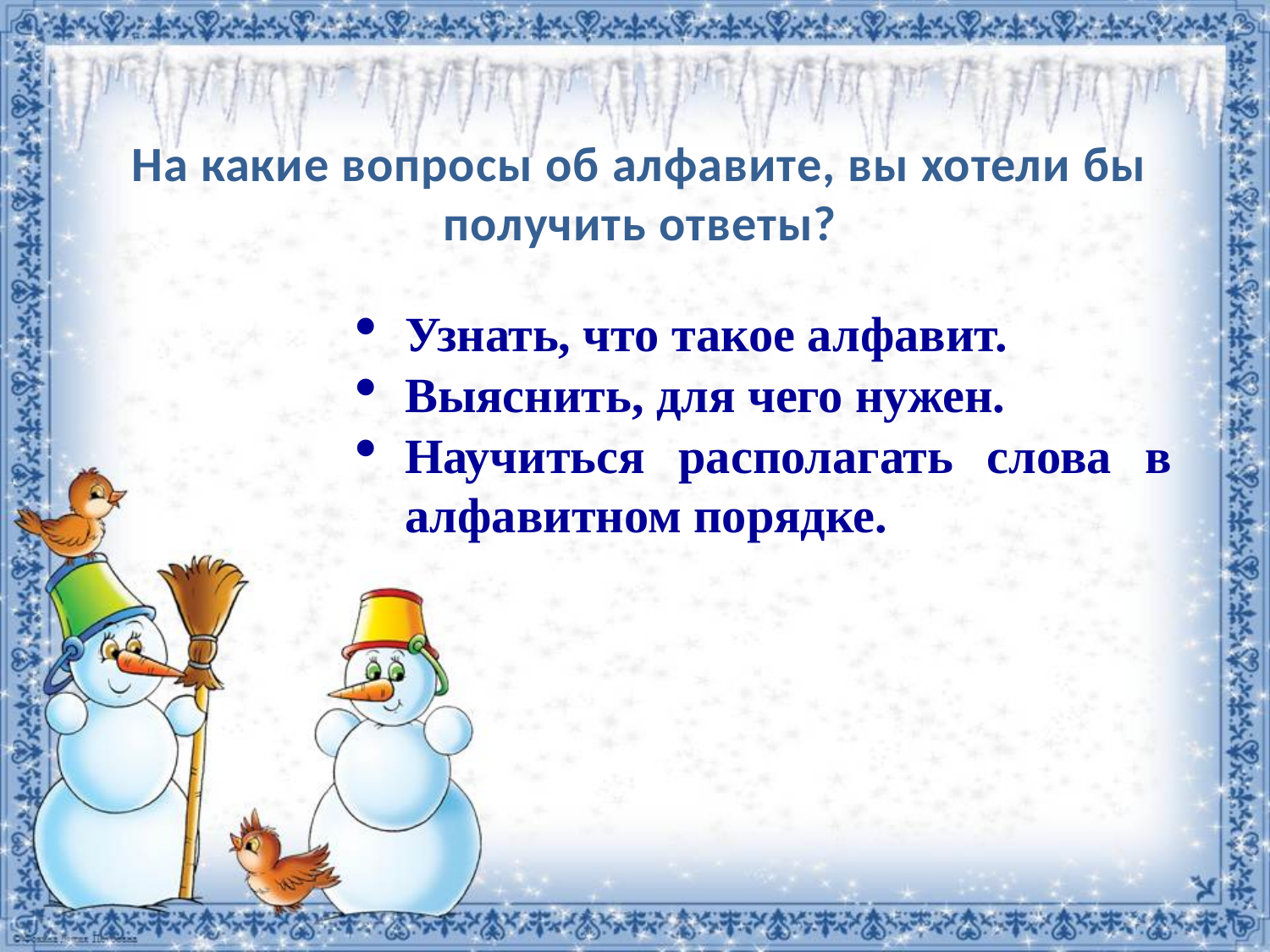

На какие вопросы об алфавите, вы хотели бы получить ответы?
Узнать, что такое алфавит.
Выяснить, для чего нужен.
Научиться располагать слова в алфавитном порядке.